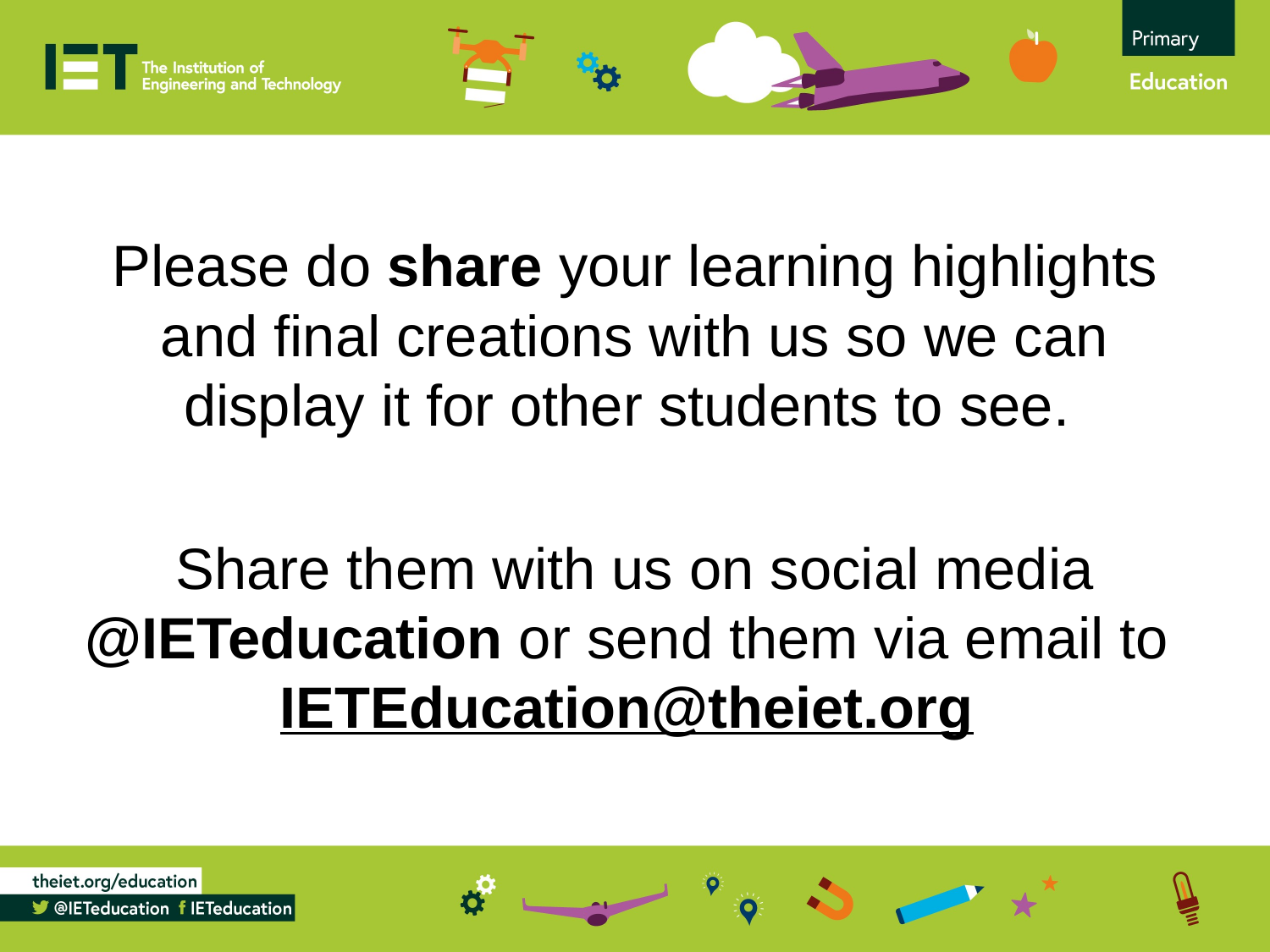

Please do share your learning highlights and final creations with us so we can display it for other students to see.

Share them with us on social media @IETeducation or send them via email to IETEducation@theiet.org